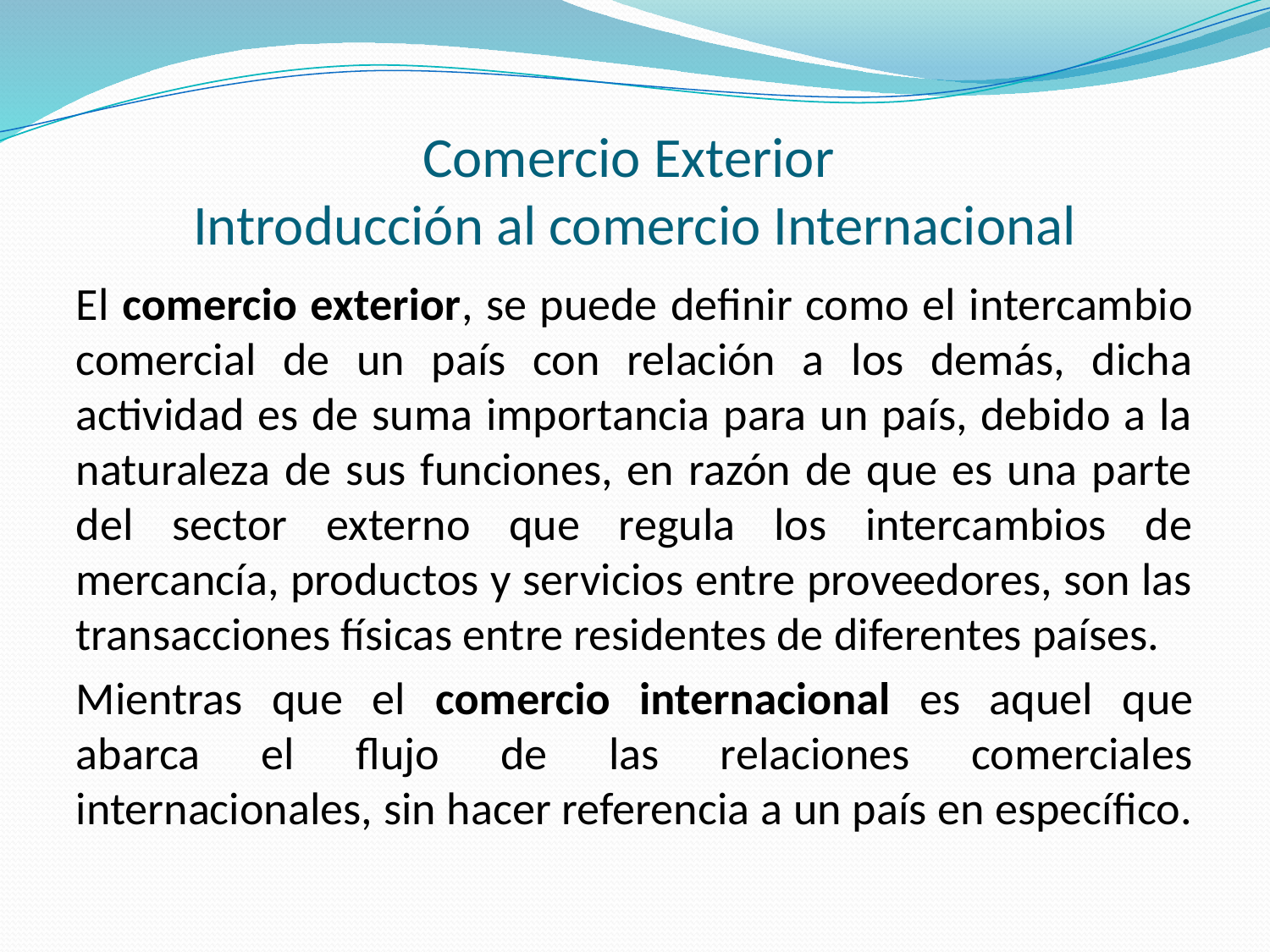

# Comercio Exterior Introducción al comercio Internacional
El comercio exterior, se puede definir como el intercambio comercial de un país con relación a los demás, dicha actividad es de suma importancia para un país, debido a la naturaleza de sus funciones, en razón de que es una parte del sector externo que regula los intercambios de mercancía, productos y servicios entre proveedores, son las transacciones físicas entre residentes de diferentes países.
Mientras que el comercio internacional es aquel que abarca el flujo de las relaciones comerciales internacionales, sin hacer referencia a un país en específico.